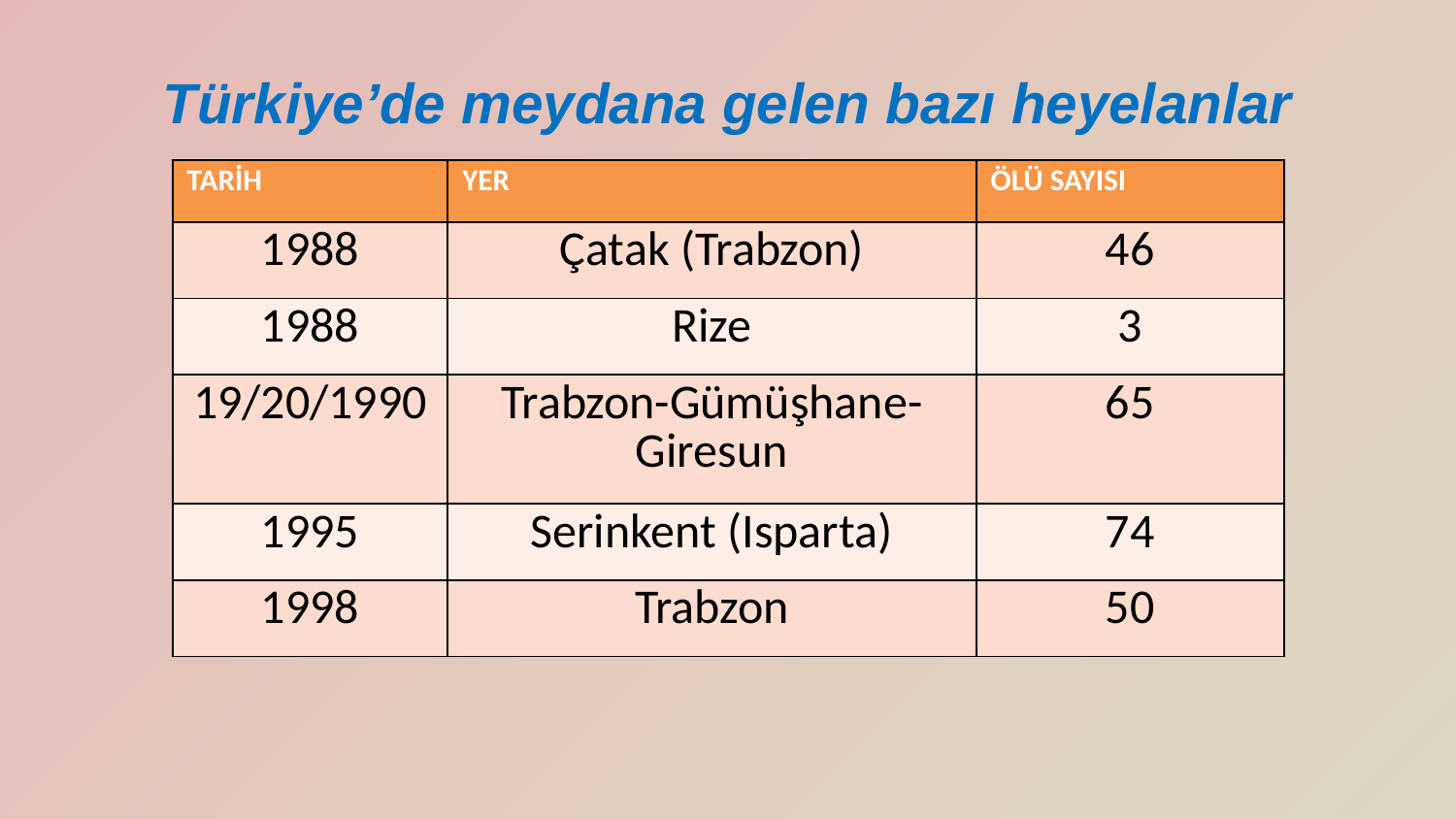

# Türkiye’de meydana gelen bazı heyelanlar
| TARİH | YER | ÖLÜ SAYISI |
| --- | --- | --- |
| 1988 | Çatak (Trabzon) | 46 |
| 1988 | Rize | 3 |
| 19/20/1990 | Trabzon-Gümüşhane-Giresun | 65 |
| 1995 | Serinkent (Isparta) | 74 |
| 1998 | Trabzon | 50 |